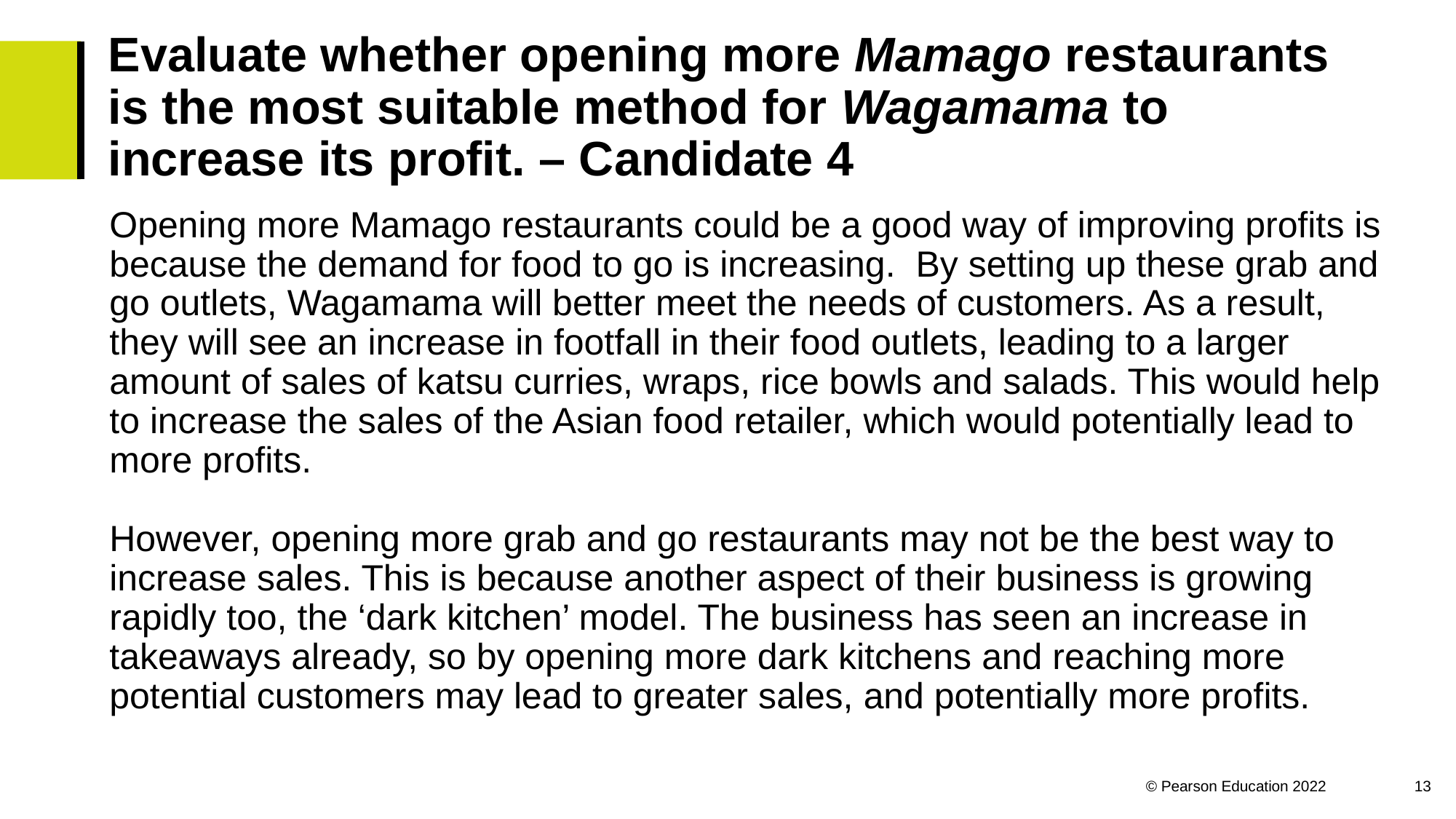

# Evaluate whether opening more Mamago restaurants is the most suitable method for Wagamama to increase its profit. – Candidate 4
Opening more Mamago restaurants could be a good way of improving profits is because the demand for food to go is increasing.  By setting up these grab and go outlets, Wagamama will better meet the needs of customers. As a result, they will see an increase in footfall in their food outlets, leading to a larger amount of sales of katsu curries, wraps, rice bowls and salads. This would help to increase the sales of the Asian food retailer, which would potentially lead to more profits.

However, opening more grab and go restaurants may not be the best way to increase sales. This is because another aspect of their business is growing rapidly too, the ‘dark kitchen’ model. The business has seen an increase in takeaways already, so by opening more dark kitchens and reaching more potential customers may lead to greater sales, and potentially more profits.